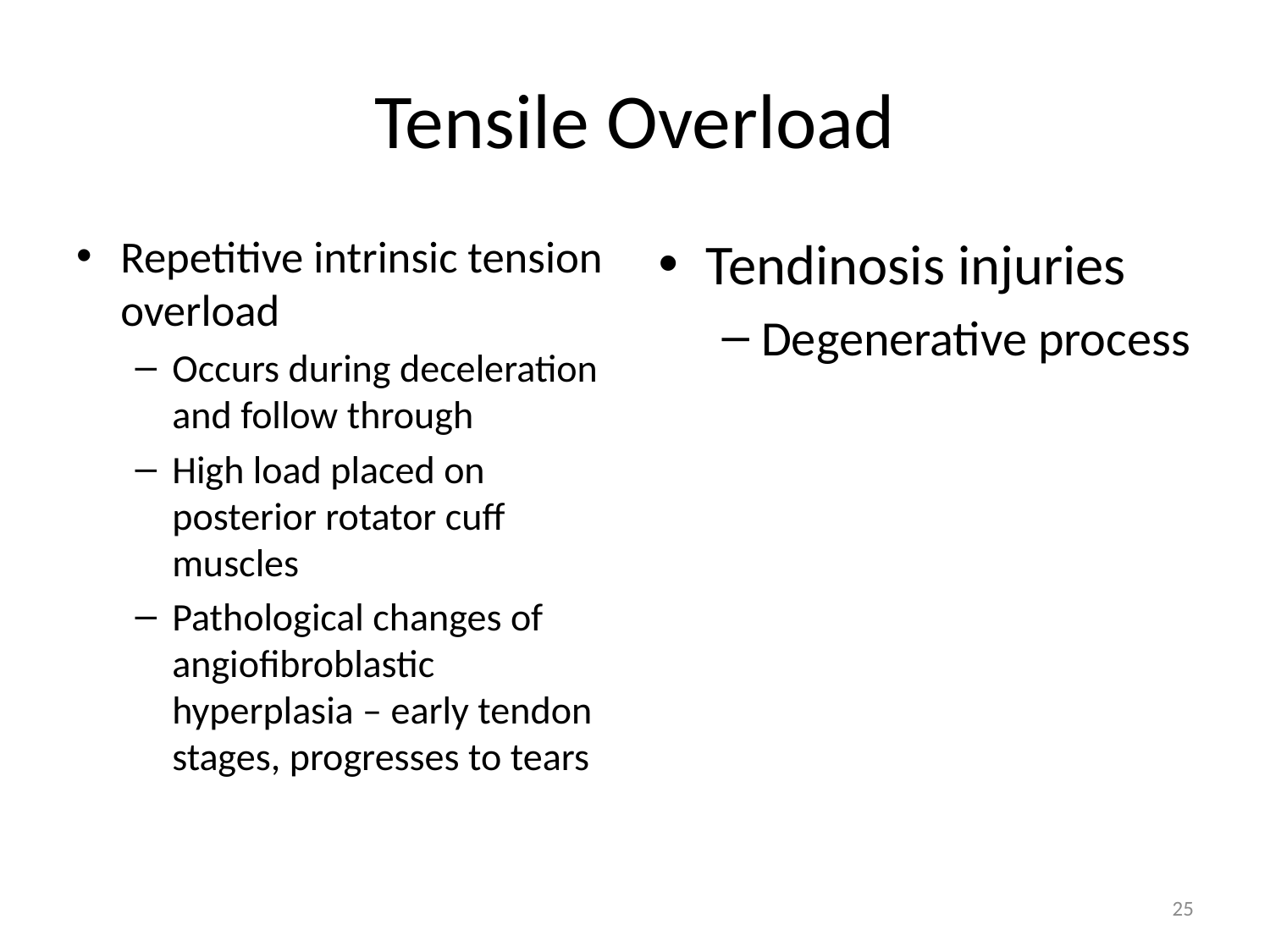

# Tensile Overload
Repetitive intrinsic tension overload
Occurs during deceleration and follow through
High load placed on posterior rotator cuff muscles
Pathological changes of angiofibroblastic hyperplasia – early tendon stages, progresses to tears
Tendinosis injuries
Degenerative process
25